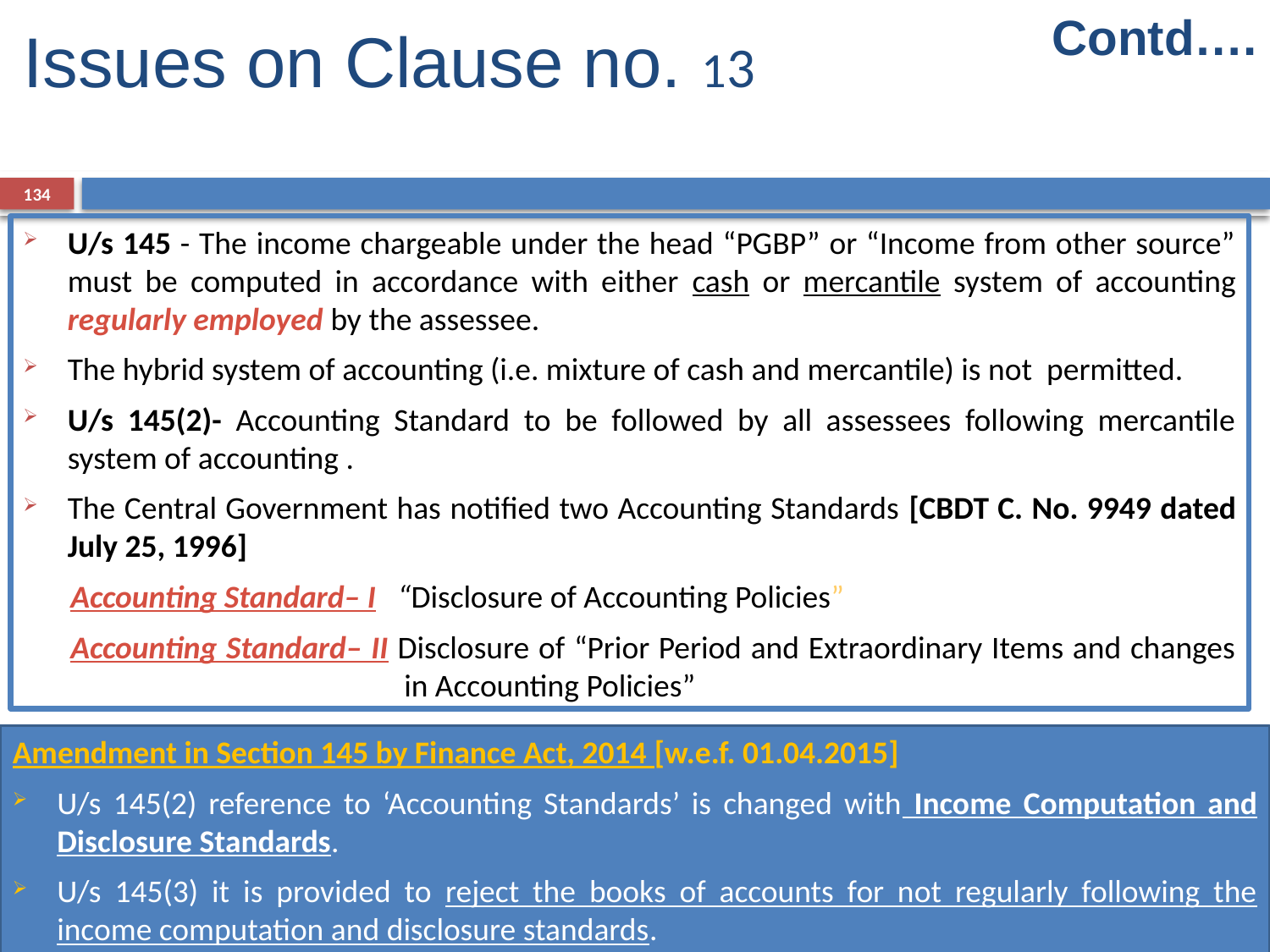

Contd….
# Issues on Clause no. 13
134
U/s 145 - The income chargeable under the head “PGBP” or “Income from other source” must be computed in accordance with either cash or mercantile system of accounting regularly employed by the assessee.
The hybrid system of accounting (i.e. mixture of cash and mercantile) is not  permitted.
U/s 145(2)- Accounting Standard to be followed by all assessees following mercantile system of accounting .
The Central Government has notified two Accounting Standards [CBDT C. No. 9949 dated July 25, 1996]
Accounting Standard– I   “Disclosure of Accounting Policies”
Accounting Standard– II Disclosure of “Prior Period and Extraordinary Items and changes in Accounting Policies”
Amendment in Section 145 by Finance Act, 2014 [w.e.f. 01.04.2015]
U/s 145(2) reference to ‘Accounting Standards’ is changed with Income Computation and Disclosure Standards.
U/s 145(3) it is provided to reject the books of accounts for not regularly following the income computation and disclosure standards.